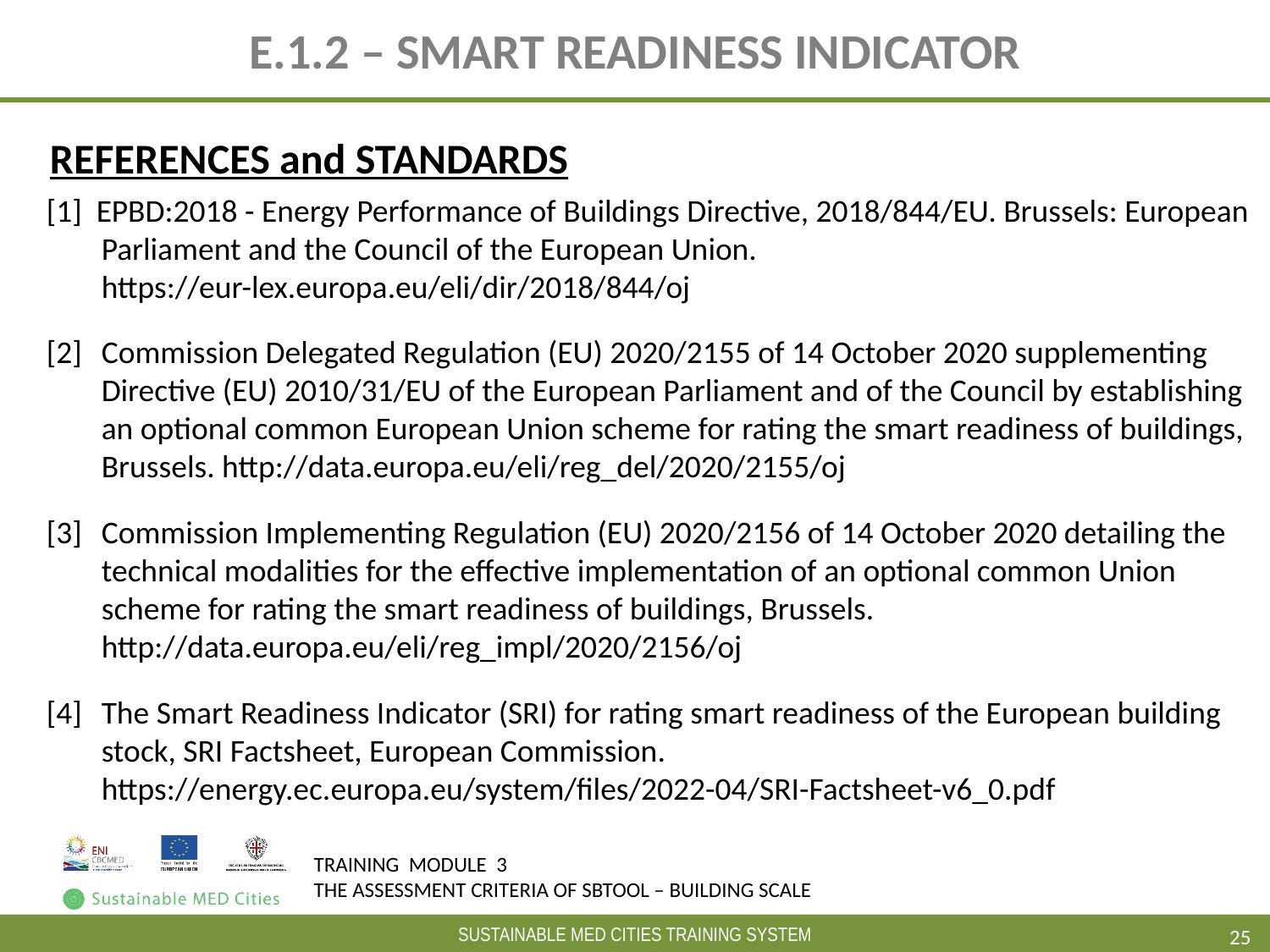

# E.1.2 – SMART READINESS INDICATOR
REFERENCES and STANDARDS
[1]  EPBD:2018 - Energy Performance of Buildings Directive, 2018/844/EU. Brussels: European Parliament and the Council of the European Union. https://eur-lex.europa.eu/eli/dir/2018/844/oj
[2]	Commission Delegated Regulation (EU) 2020/2155 of 14 October 2020 supplementing Directive (EU) 2010/31/EU of the European Parliament and of the Council by establishing an optional common European Union scheme for rating the smart readiness of buildings, Brussels. http://data.europa.eu/eli/reg_del/2020/2155/oj
[3]	Commission Implementing Regulation (EU) 2020/2156 of 14 October 2020 detailing the technical modalities for the effective implementation of an optional common Union scheme for rating the smart readiness of buildings, Brussels. http://data.europa.eu/eli/reg_impl/2020/2156/oj
[4]	The Smart Readiness Indicator (SRI) for rating smart readiness of the European building stock, SRI Factsheet, European Commission. https://energy.ec.europa.eu/system/files/2022-04/SRI-Factsheet-v6_0.pdf
25